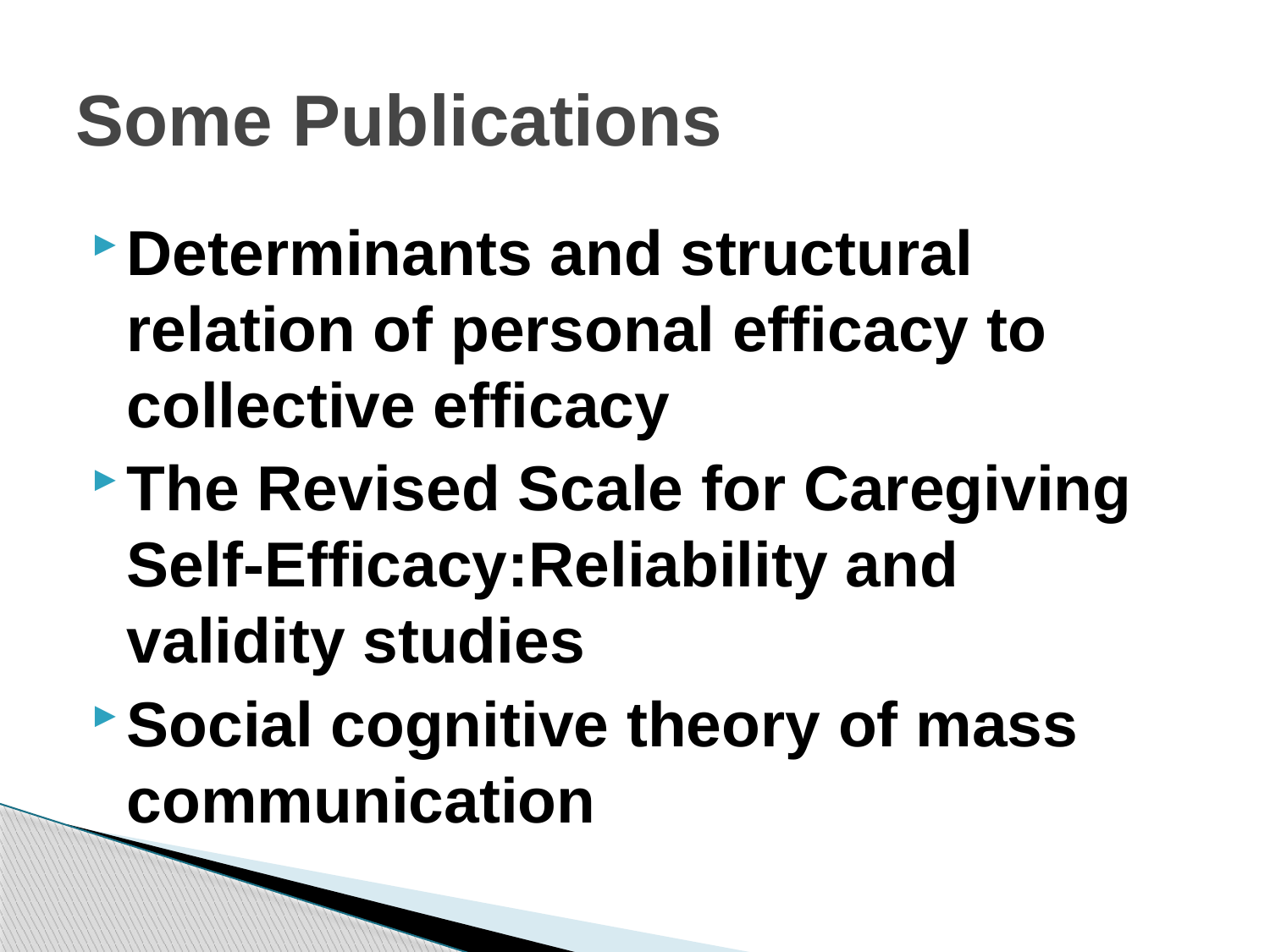

# Some Publications
Determinants and structural relation of personal efficacy to collective efficacy
The Revised Scale for Caregiving Self-Efficacy:Reliability and validity studies
Social cognitive theory of mass communication